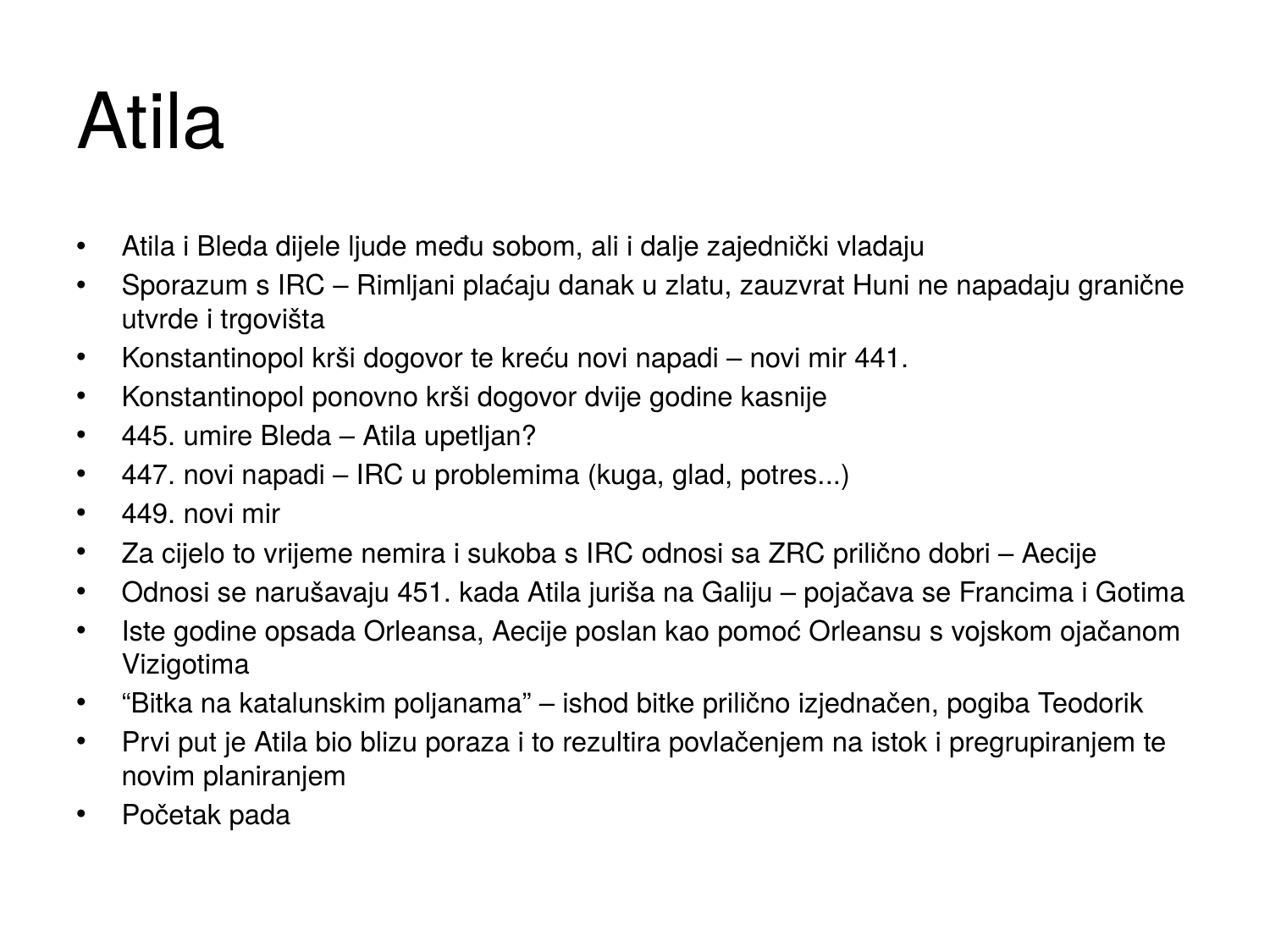

# Atila
Atila i Bleda dijele ljude među sobom, ali i dalje zajednički vladaju
Sporazum s IRC – Rimljani plaćaju danak u zlatu, zauzvrat Huni ne napadaju granične utvrde i trgovišta
Konstantinopol krši dogovor te kreću novi napadi – novi mir 441.
Konstantinopol ponovno krši dogovor dvije godine kasnije
445. umire Bleda – Atila upetljan?
447. novi napadi – IRC u problemima (kuga, glad, potres...)
449. novi mir
Za cijelo to vrijeme nemira i sukoba s IRC odnosi sa ZRC prilično dobri – Aecije
Odnosi se narušavaju 451. kada Atila juriša na Galiju – pojačava se Francima i Gotima
Iste godine opsada Orleansa, Aecije poslan kao pomoć Orleansu s vojskom ojačanom Vizigotima
“Bitka na katalunskim poljanama” – ishod bitke prilično izjednačen, pogiba Teodorik
Prvi put je Atila bio blizu poraza i to rezultira povlačenjem na istok i pregrupiranjem te novim planiranjem
Početak pada